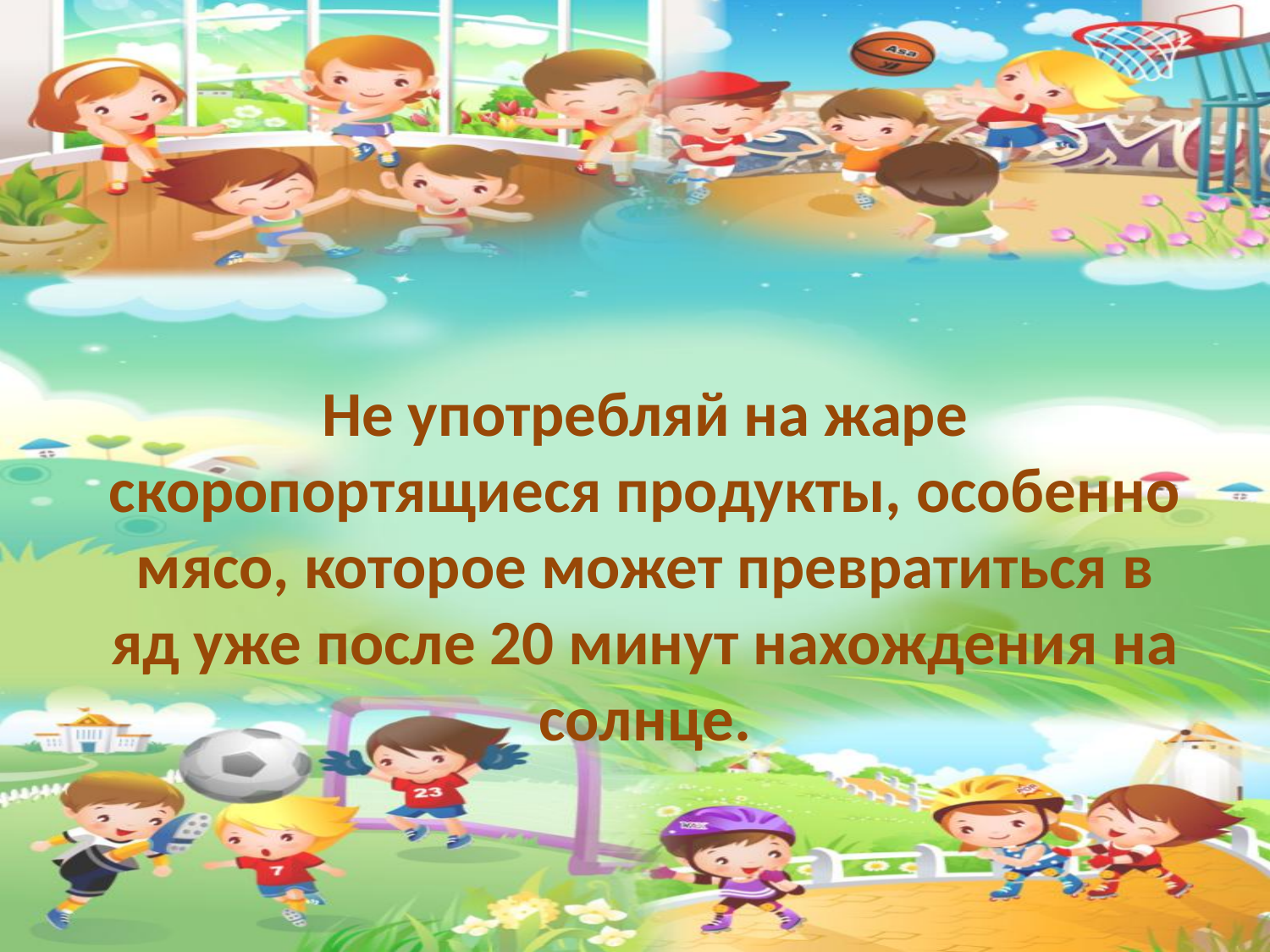

Не употребляй на жаре скоропортящиеся продукты, особенно мясо, которое может превратиться в яд уже после 20 минут нахождения на солнце.